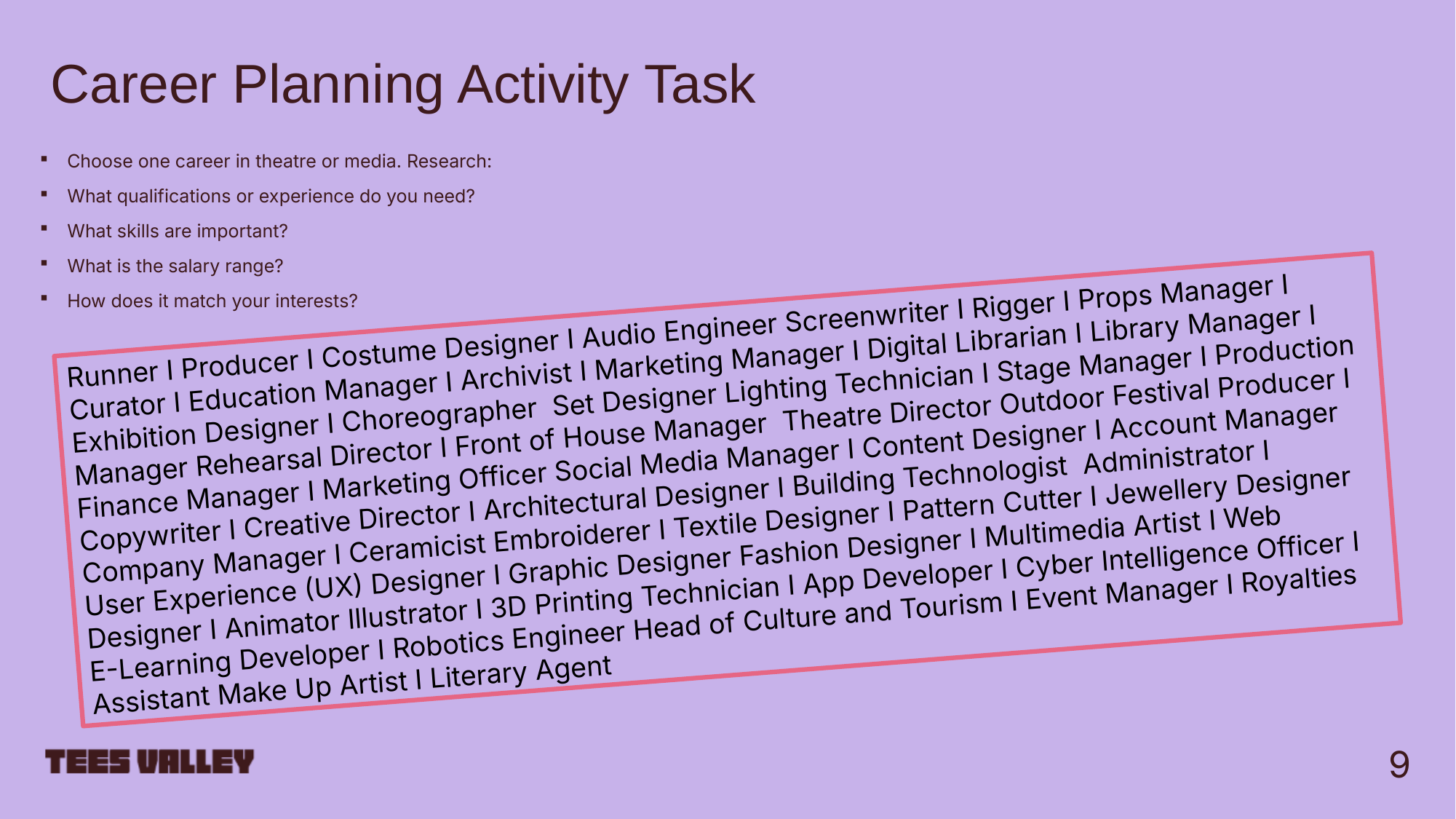

# Career Planning Activity Task
Choose one career in theatre or media. Research:
What qualifications or experience do you need?
What skills are important?
What is the salary range?
How does it match your interests?

Runner I Producer I Costume Designer I Audio Engineer Screenwriter I Rigger I Props Manager I Curator I Education Manager I Archivist I Marketing Manager I Digital Librarian I Library Manager I Exhibition Designer I Choreographer  Set Designer Lighting Technician I Stage Manager I Production Manager Rehearsal Director I Front of House Manager  Theatre Director Outdoor Festival Producer I Finance Manager I Marketing Officer Social Media Manager I Content Designer I Account Manager Copywriter I Creative Director I Architectural Designer I Building Technologist  Administrator I Company Manager I Ceramicist Embroiderer I Textile Designer I Pattern Cutter I Jewellery Designer  User Experience (UX) Designer I Graphic Designer Fashion Designer I Multimedia Artist I Web Designer I Animator Illustrator I 3D Printing Technician I App Developer I Cyber Intelligence Officer I E-Learning Developer I Robotics Engineer Head of Culture and Tourism I Event Manager I Royalties Assistant Make Up Artist I Literary Agent